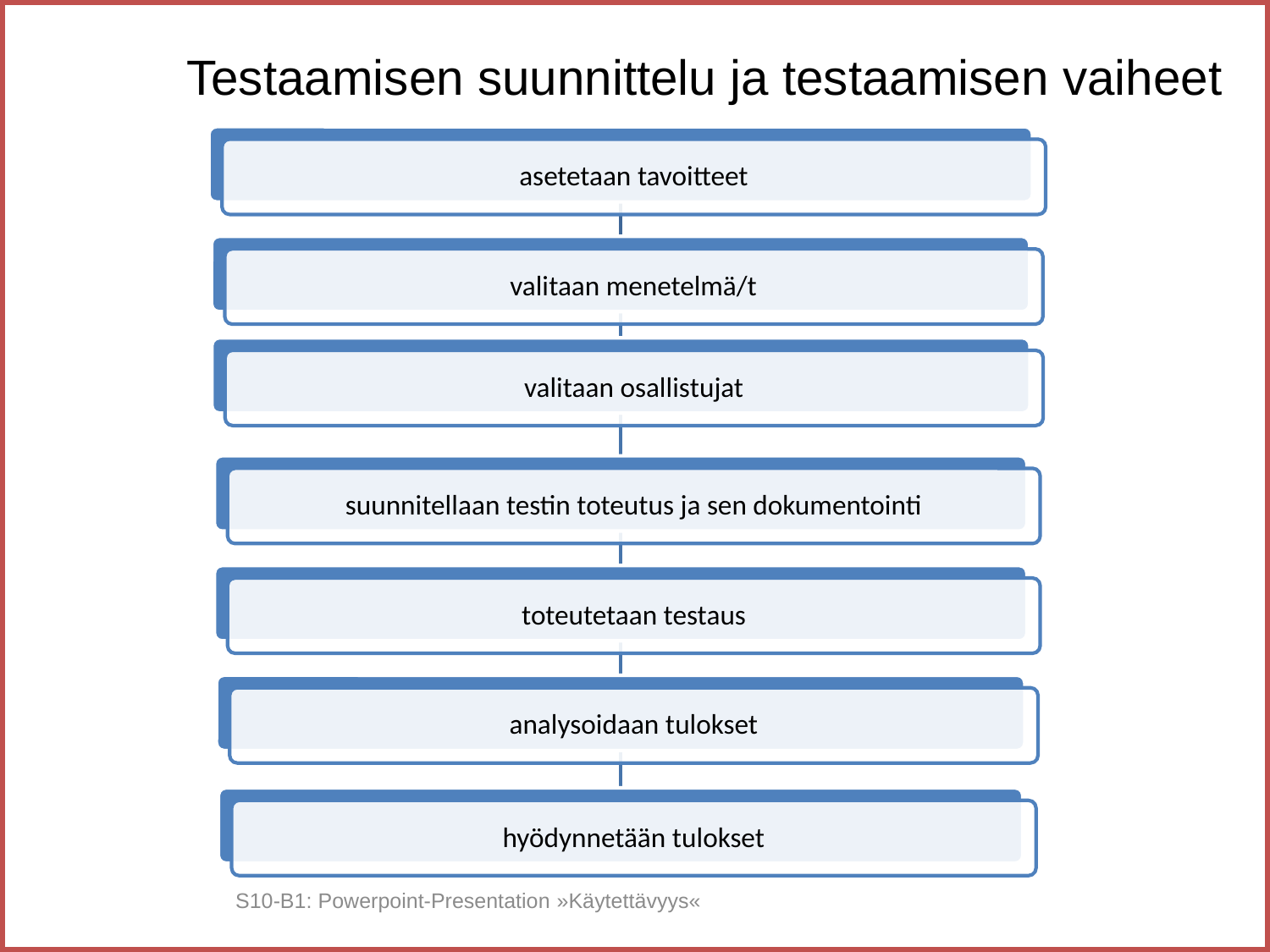

Testaamisen suunnittelu ja testaamisen vaiheet
asetetaan tavoitteet
valitaan menetelmä/t
valitaan osallistujat
suunnitellaan testin toteutus ja sen dokumentointi
toteutetaan testaus
analysoidaan tulokset
hyödynnetään tulokset
S10-B1: Powerpoint-Presentation »Käytettävyys«